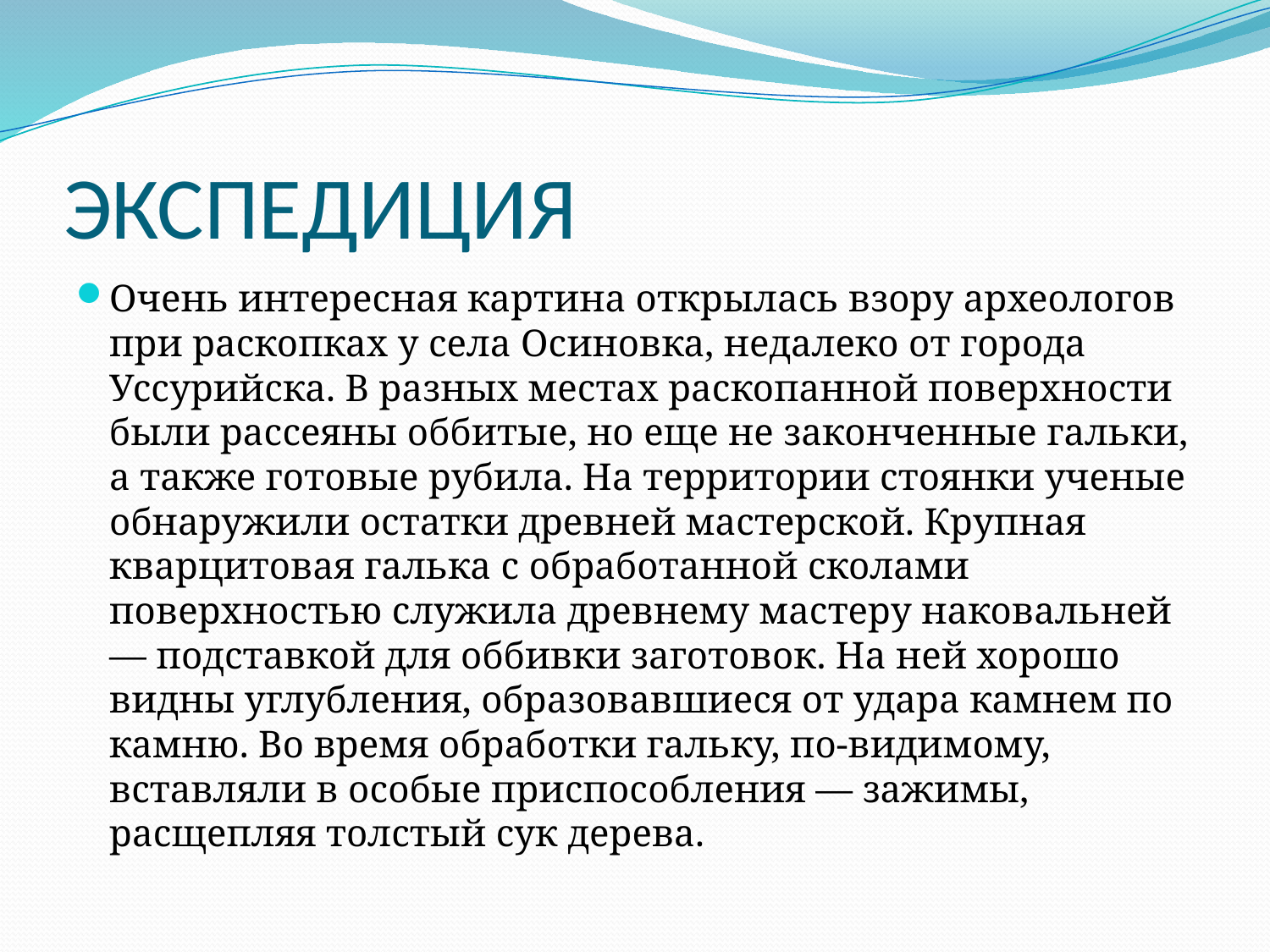

# ЭКСПЕДИЦИЯ
Очень интересная картина открылась взору археологов при раскопках у села Осиновка, недалеко от города Уссурийска. В разных местах раскопанной поверхности были рассеяны оббитые, но еще не законченные гальки, а также готовые рубила. На территории стоянки ученые обнаружили остатки древней мастерской. Крупная кварцитовая галька с обработанной сколами поверхностью служила древнему мастеру наковальней — подставкой для оббивки заготовок. На ней хорошо видны углубления, образовавшиеся от удара камнем по камню. Во время обработки гальку, по-видимому, вставляли в особые приспособления — зажимы, расщепляя толстый сук дерева.